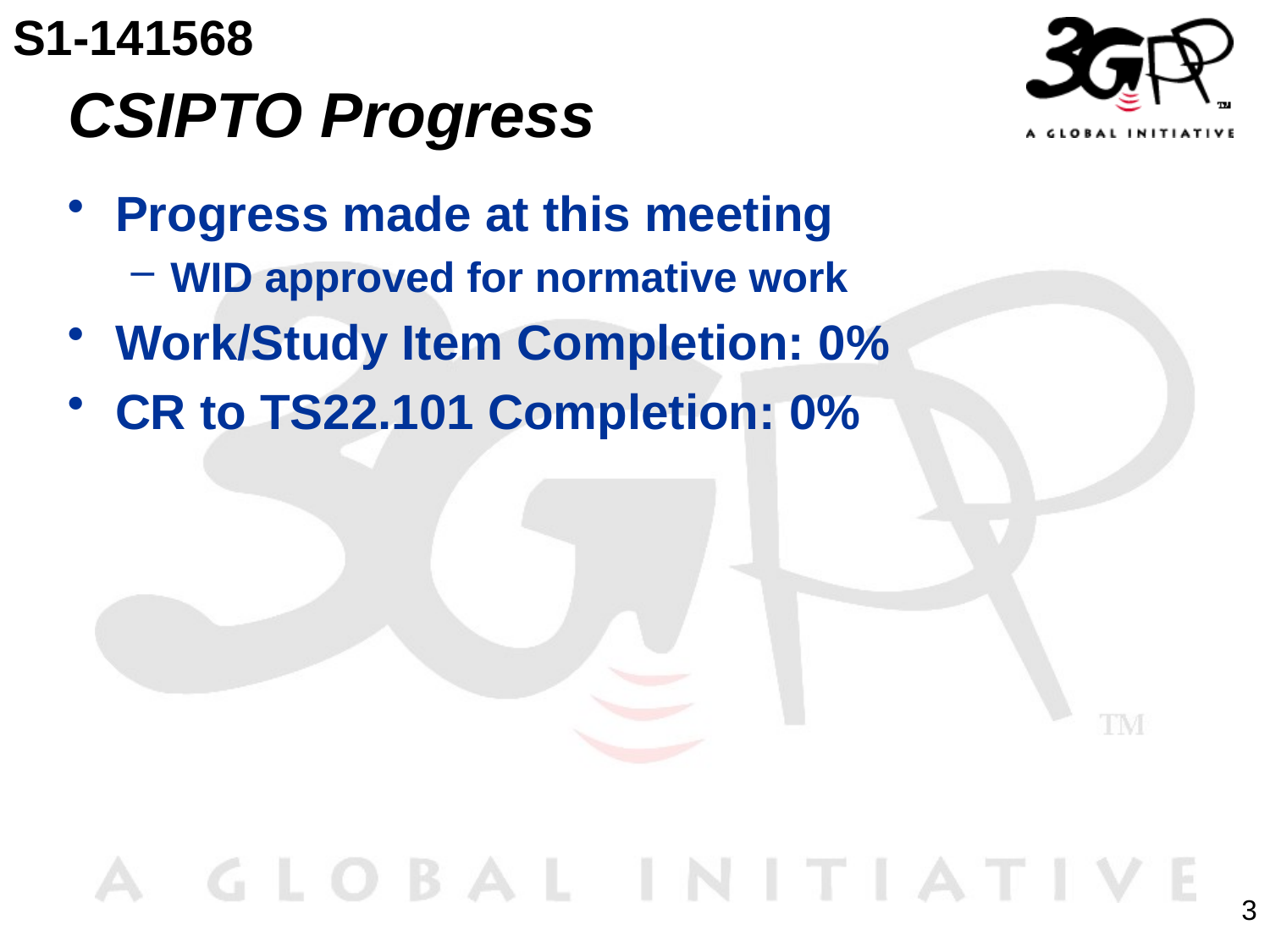

S1-141568
# CSIPTO Progress
Progress made at this meeting
WID approved for normative work
Work/Study Item Completion: 0%
CR to TS22.101 Completion: 0%
3